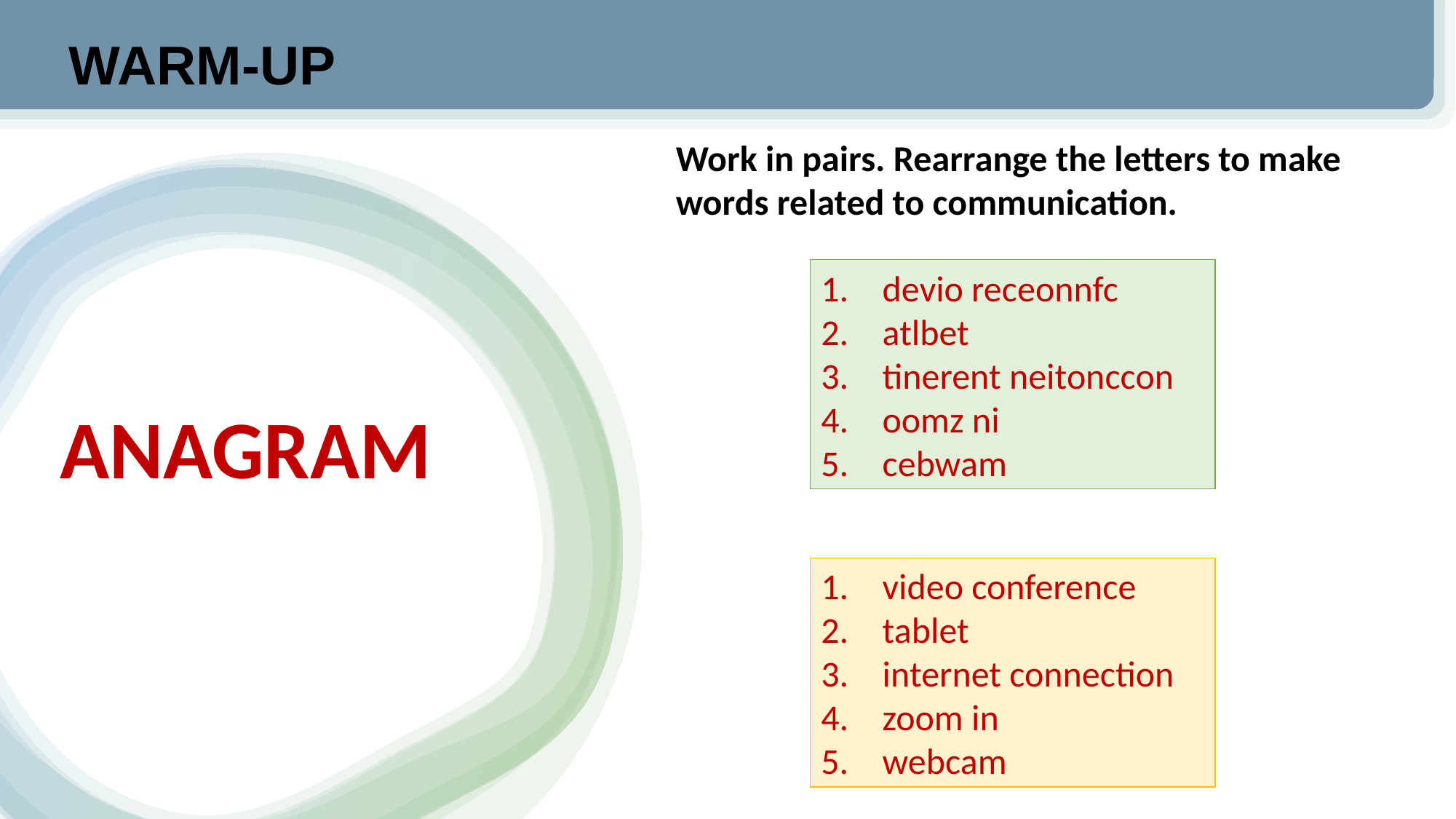

WARM-UP

Work in pairs. Rearrange the letters to make words related to communication.

devio receonnfc
atlbet
tinerent neitonccon
oomz ni
cebwam
ANAGRAM
video conference
tablet
internet connection
zoom in
webcam